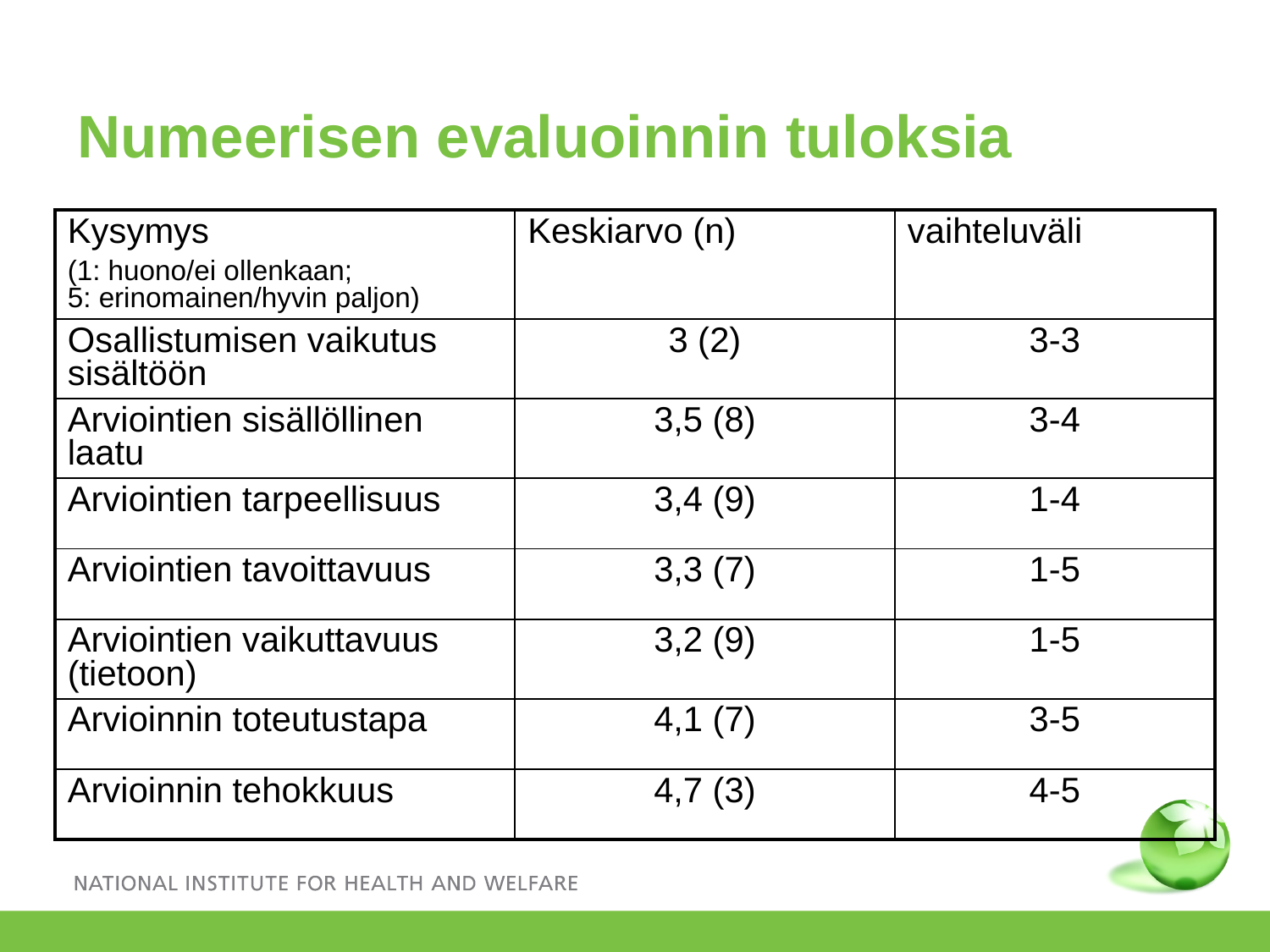

Numeerisen evaluoinnin tuloksia
| Kysymys (1: huono/ei ollenkaan; 5: erinomainen/hyvin paljon) | Keskiarvo (n) | vaihteluväli |
| --- | --- | --- |
| Osallistumisen vaikutus sisältöön | 3 (2) | 3-3 |
| Arviointien sisällöllinen laatu | 3,5 (8) | 3-4 |
| Arviointien tarpeellisuus | 3,4 (9) | 1-4 |
| Arviointien tavoittavuus | 3,3 (7) | 1-5 |
| Arviointien vaikuttavuus (tietoon) | 3,2 (9) | 1-5 |
| Arvioinnin toteutustapa | 4,1 (7) | 3-5 |
| Arvioinnin tehokkuus | 4,7 (3) | 4-5 |